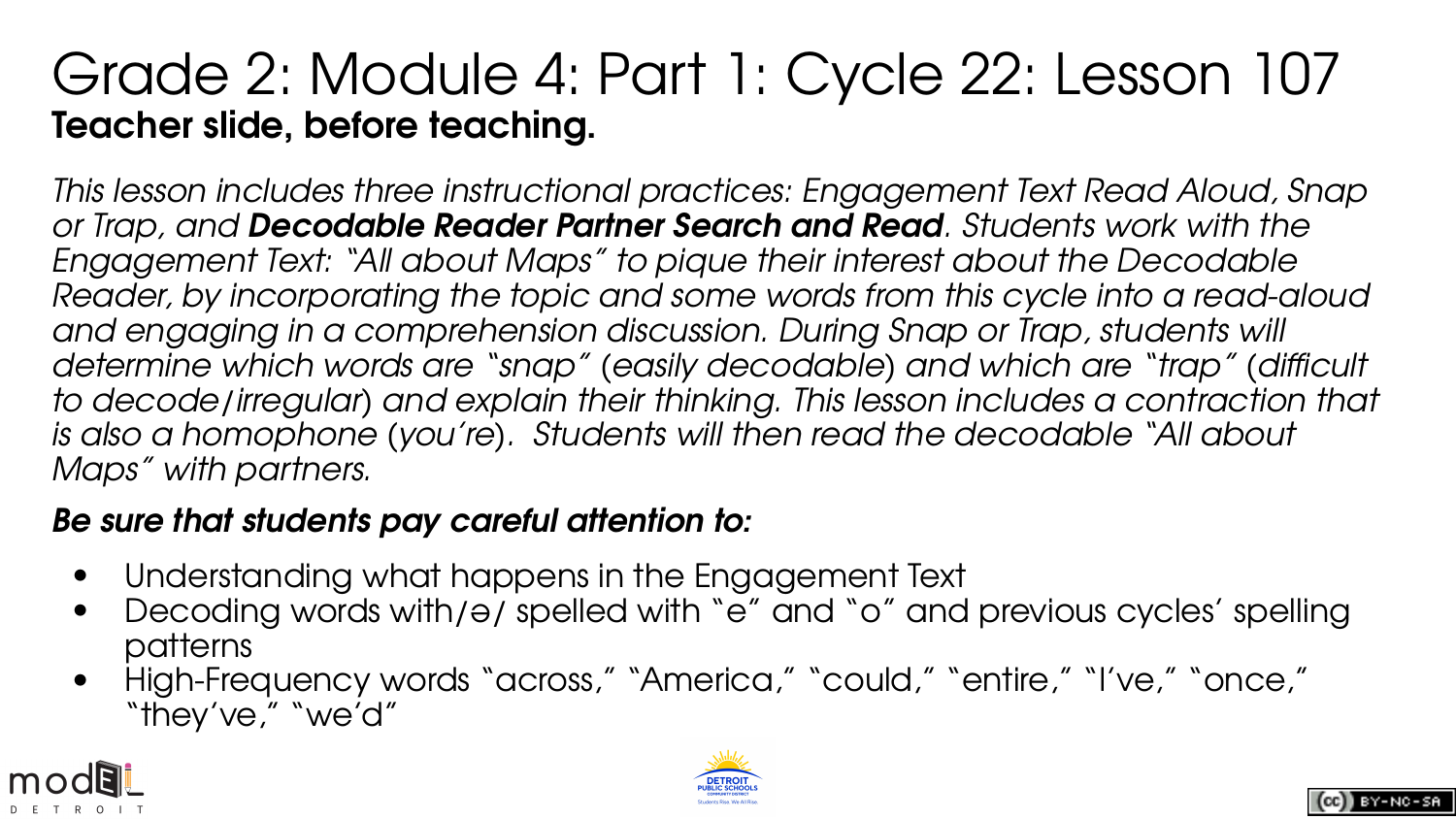

# Grade 2: Module 4: Part 1: Cycle 22: Lesson 107
Teacher slide, before teaching.
This lesson includes three instructional practices: Engagement Text Read Aloud, Snap or Trap, and Decodable Reader Partner Search and Read. Students work with the Engagement Text: “All about Maps” to pique their interest about the Decodable Reader, by incorporating the topic and some words from this cycle into a read-aloud and engaging in a comprehension discussion. During Snap or Trap, students will determine which words are “snap” (easily decodable) and which are “trap” (difficult to decode/irregular) and explain their thinking. This lesson includes a contraction that is also a homophone (you’re).  Students will then read the decodable “All about Maps” with partners.
Be sure that students pay careful attention to:
Understanding what happens in the Engagement Text
Decoding words with/ə/ spelled with “e” and “o” and previous cycles’ spelling patterns
High-Frequency words “across,” “America,” “could,” “entire,” “I’ve,” “once,” “they’ve,” “we’d”